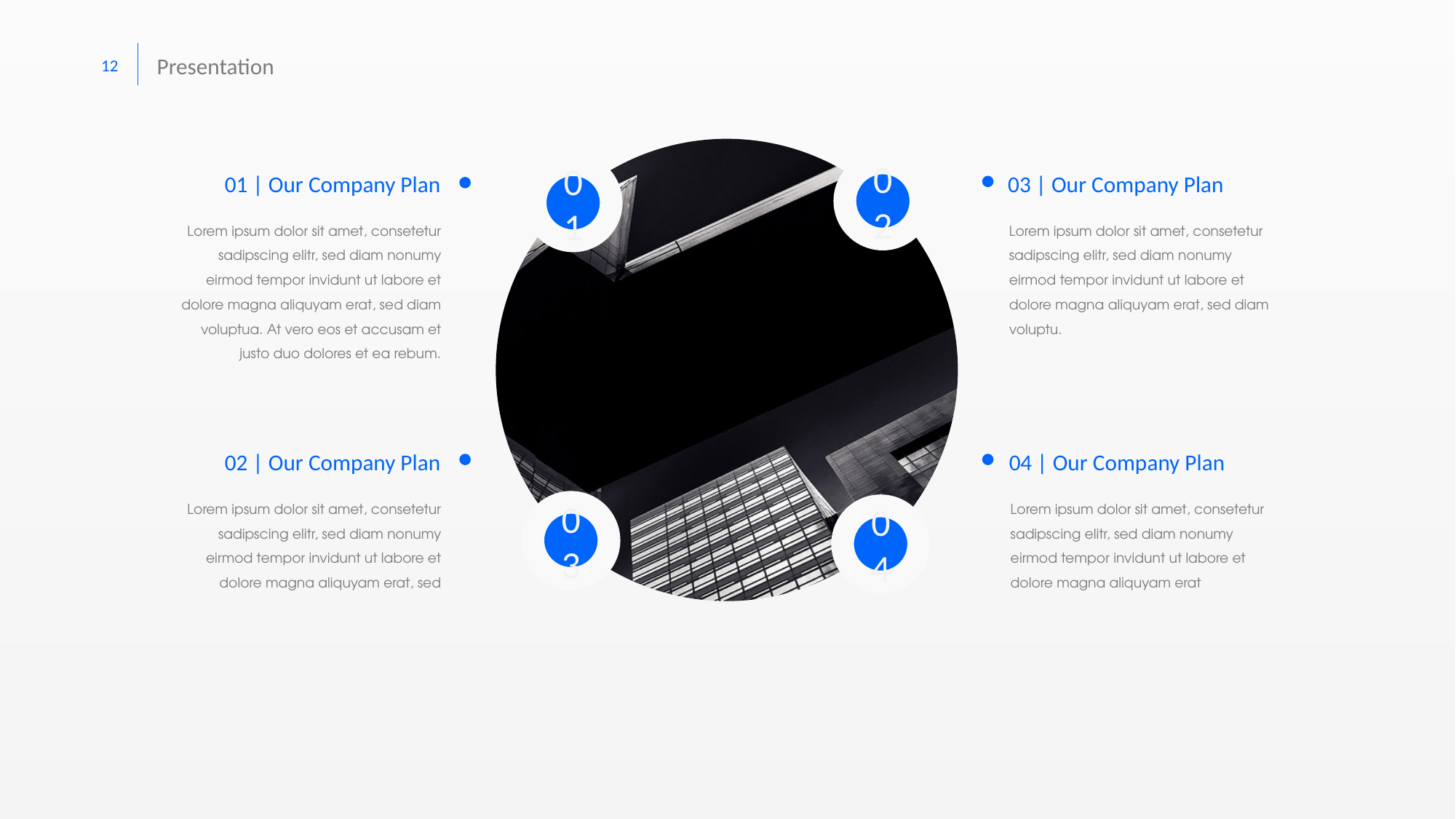

Presentation

02
01 | Our Company Plan
03 | Our Company Plan
01

Lorem ipsum dolor sit amet, consetetur sadipscing elitr, sed diam nonumy eirmod tempor invidunt ut labore et dolore magna aliquyam erat, sed diam voluptua. At vero eos et accusam et justo duo dolores et ea rebum.
Lorem ipsum dolor sit amet, consetetur sadipscing elitr, sed diam nonumy eirmod tempor invidunt ut labore et dolore magna aliquyam erat, sed diam voluptu.
02 | Our Company Plan
04 | Our Company Plan

Lorem ipsum dolor sit amet, consetetur sadipscing elitr, sed diam nonumy eirmod tempor invidunt ut labore et dolore magna aliquyam erat, sed
Lorem ipsum dolor sit amet, consetetur sadipscing elitr, sed diam nonumy eirmod tempor invidunt ut labore et dolore magna aliquyam erat
03
04